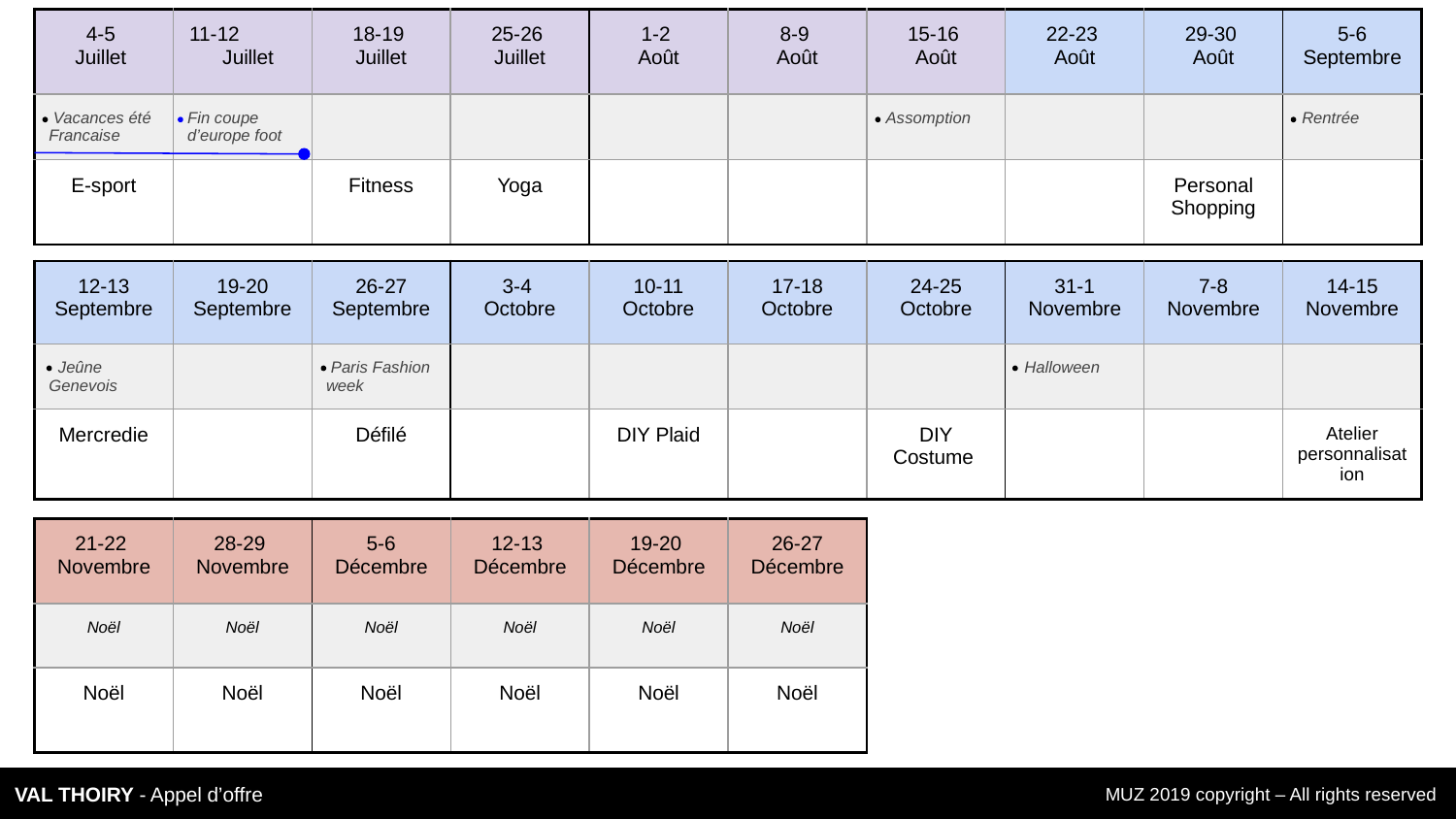

| 4-5 Juillet | 11-12 Juillet | 18-19 Juillet | 25-26 Juillet | 1-2 Août | 8-9 Août | 15-16 Août | 22-23 Août | 29-30 Août | 5-6 Septembre |
| --- | --- | --- | --- | --- | --- | --- | --- | --- | --- |
| Vacances été Francaise | Fin coupe d’europe foot |  |  |  |  | Assomption |  |  | Rentrée |
| E-sport |  | Fitness | Yoga |  |  |  |  | Personal Shopping |  |

| 12-13 Septembre | 19-20 Septembre | 26-27 Septembre | 3-4 Octobre | 10-11 Octobre | 17-18 Octobre | 24-25 Octobre | 31-1 Novembre | 7-8 Novembre | 14-15 Novembre |
| --- | --- | --- | --- | --- | --- | --- | --- | --- | --- |
| Jeûne Genevois |  | Paris Fashion week |  |  |  |  | Halloween |  |  |
| Mercredie |  | Défilé |  | DIY Plaid |  | DIY Costume |  |  | Atelier personnalisation |

| 21-22 Novembre | 28-29 Novembre | 5-6 Décembre | 12-13 Décembre | 19-20 Décembre | 26-27 Décembre |
| --- | --- | --- | --- | --- | --- |
| Noël | Noël | Noël | Noël | Noël | Noël |
| Noël | Noël | Noël | Noël | Noël | Noël |